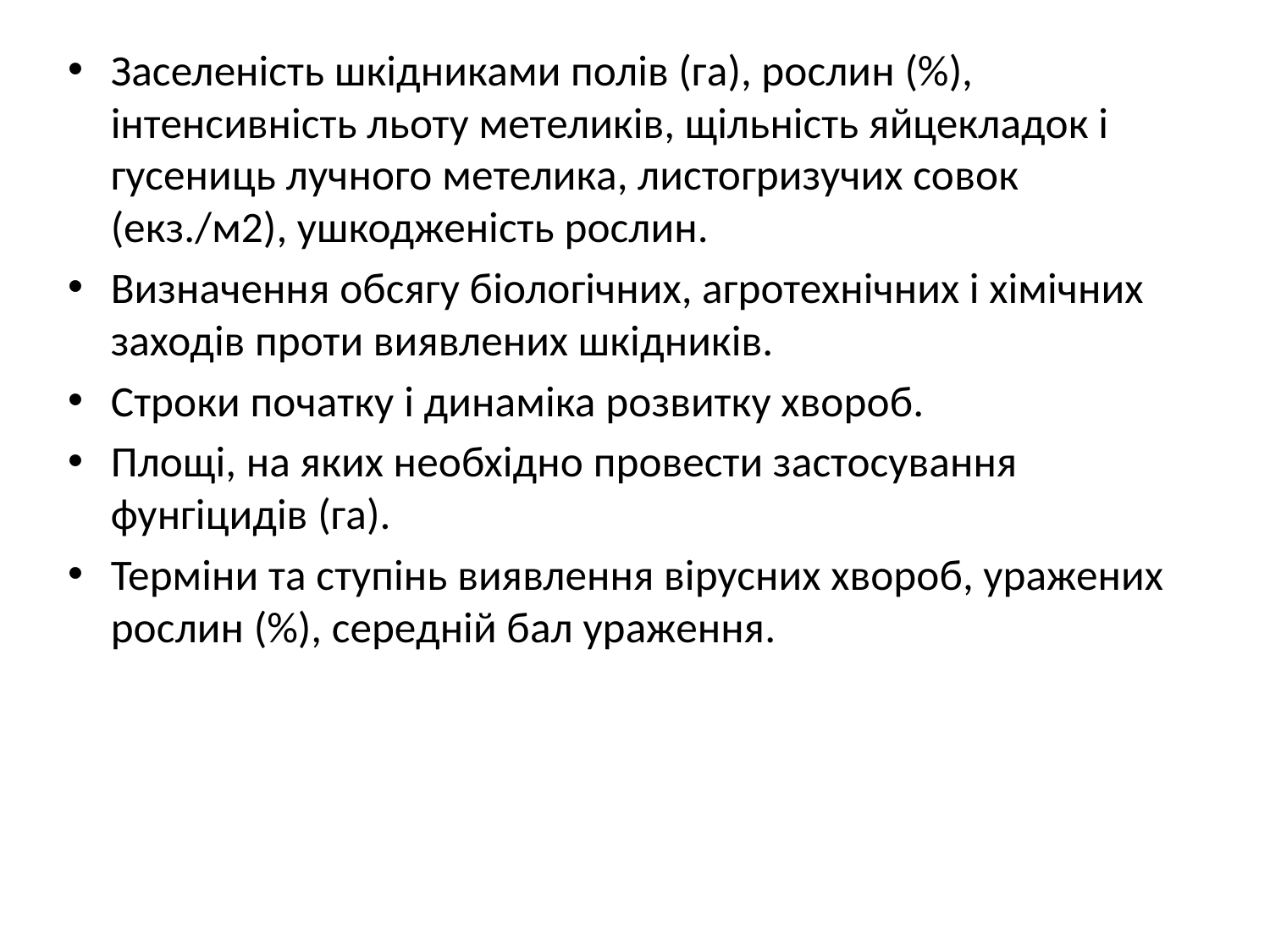

Заселеність шкідниками полів (га), рослин (%), інтенсивність льоту метеликів, щільність яйцекладок і гусениць лучного метелика, листогризучих совок (екз./м2), ушкодженість рослин.
Визначення обсягу біологічних, агротехнічних і хімічних заходів проти виявлених шкідників.
Строки початку і динаміка розвитку хвороб.
Площі, на яких необхідно провести застосування фунгіцидів (га).
Терміни та ступінь виявлення вірусних хвороб, уражених рослин (%), середній бал ураження.